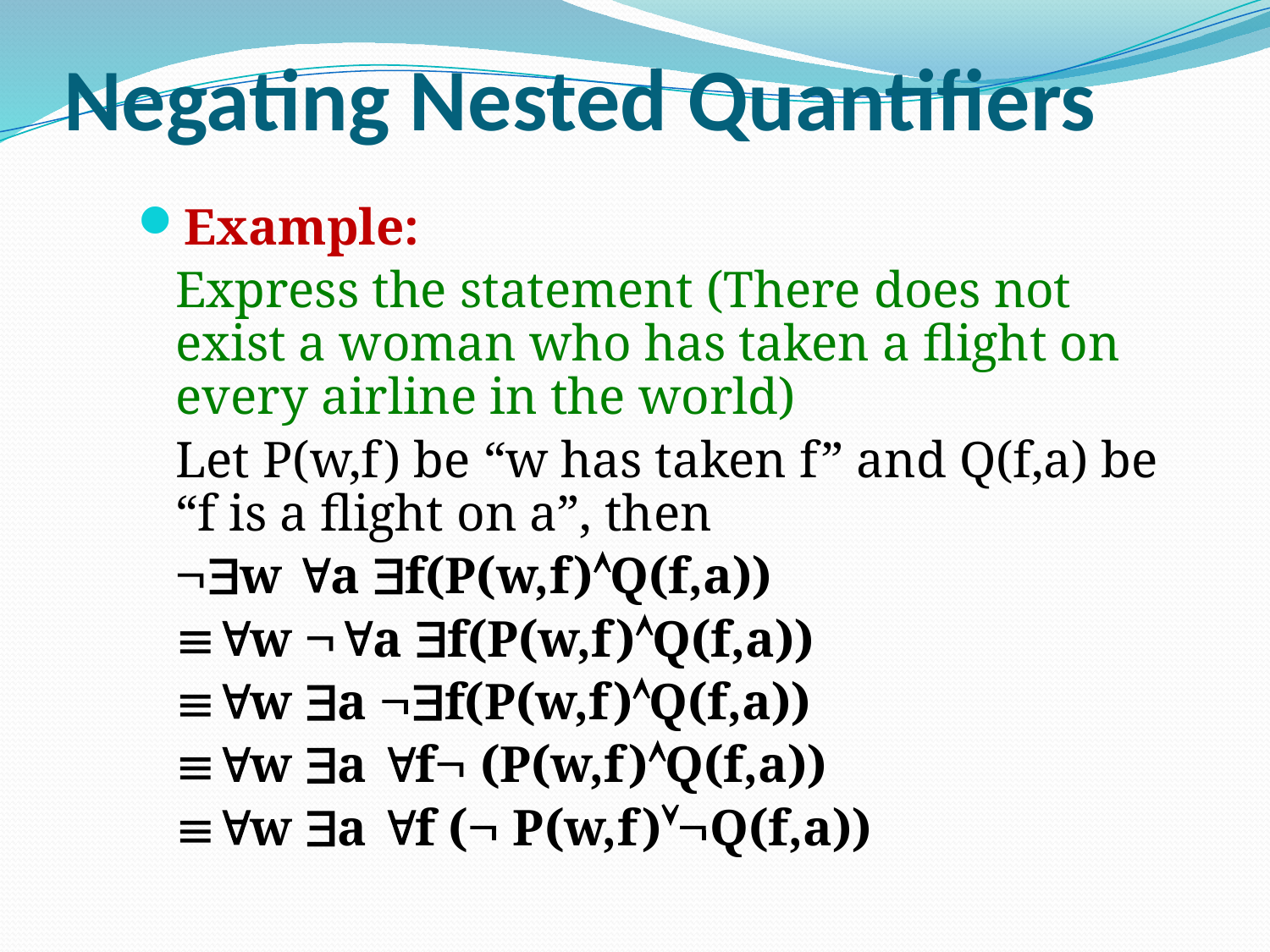

# Negating Nested Quantifiers
Example:
	Express the statement (There does not exist a woman who has taken a flight on every airline in the world)
	Let P(w,f) be “w has taken f” and Q(f,a) be “f is a flight on a”, then
	¬∃w ∀a ∃f(P(w,f)∧Q(f,a))
	≡∀w ¬∀a ∃f(P(w,f)∧Q(f,a))
	≡∀w ∃a ¬∃f(P(w,f)∧Q(f,a))
	≡∀w ∃a ∀f¬ (P(w,f)∧Q(f,a))
	≡∀w ∃a ∀f (¬ P(w,f)∨¬Q(f,a))